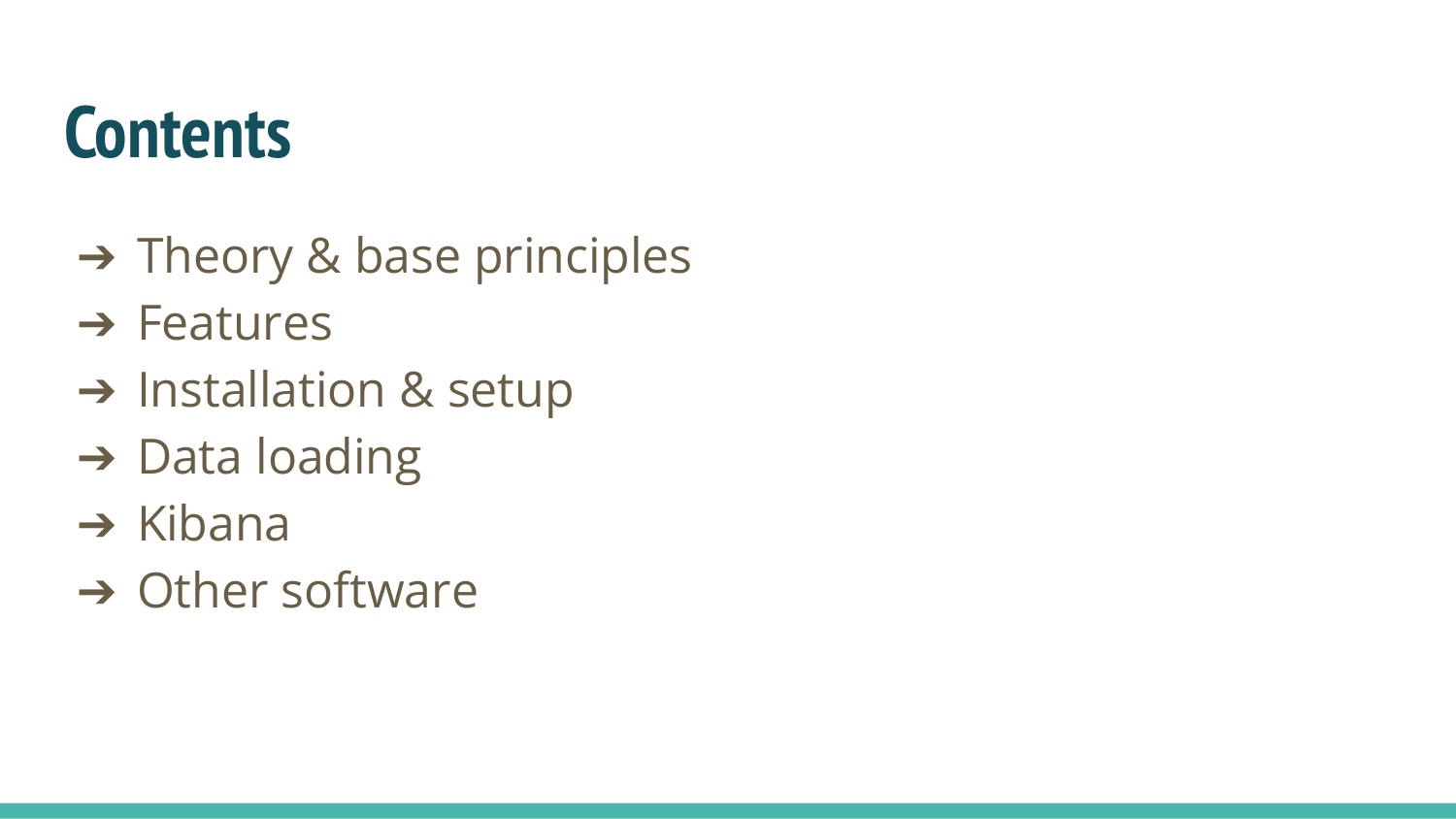

# Contents
Theory & base principles
Features
Installation & setup
Data loading
Kibana
Other software